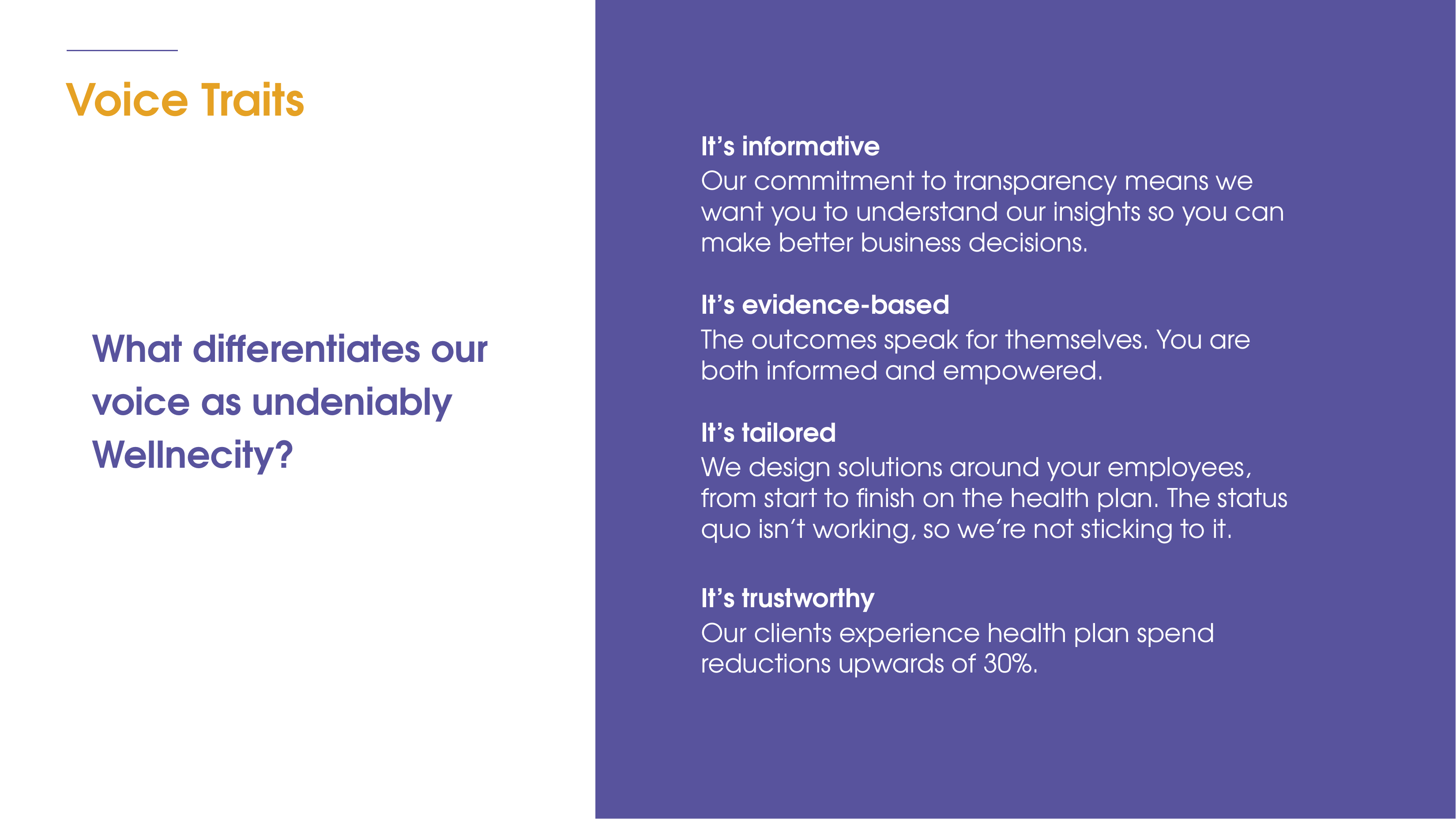

Voice Traits
It’s informative
Our commitment to transparency means we want you to understand our insights so you can make better business decisions.

It’s evidence-based
The outcomes speak for themselves. You are both informed and empowered.

It’s tailored
We design solutions around your employees, from start to finish on the health plan. The status quo isn’t working, so we’re not sticking to it.

It’s trustworthy
Our clients experience health plan spend reductions upwards of 30%.

What differentiates our voice as undeniably Wellnecity?